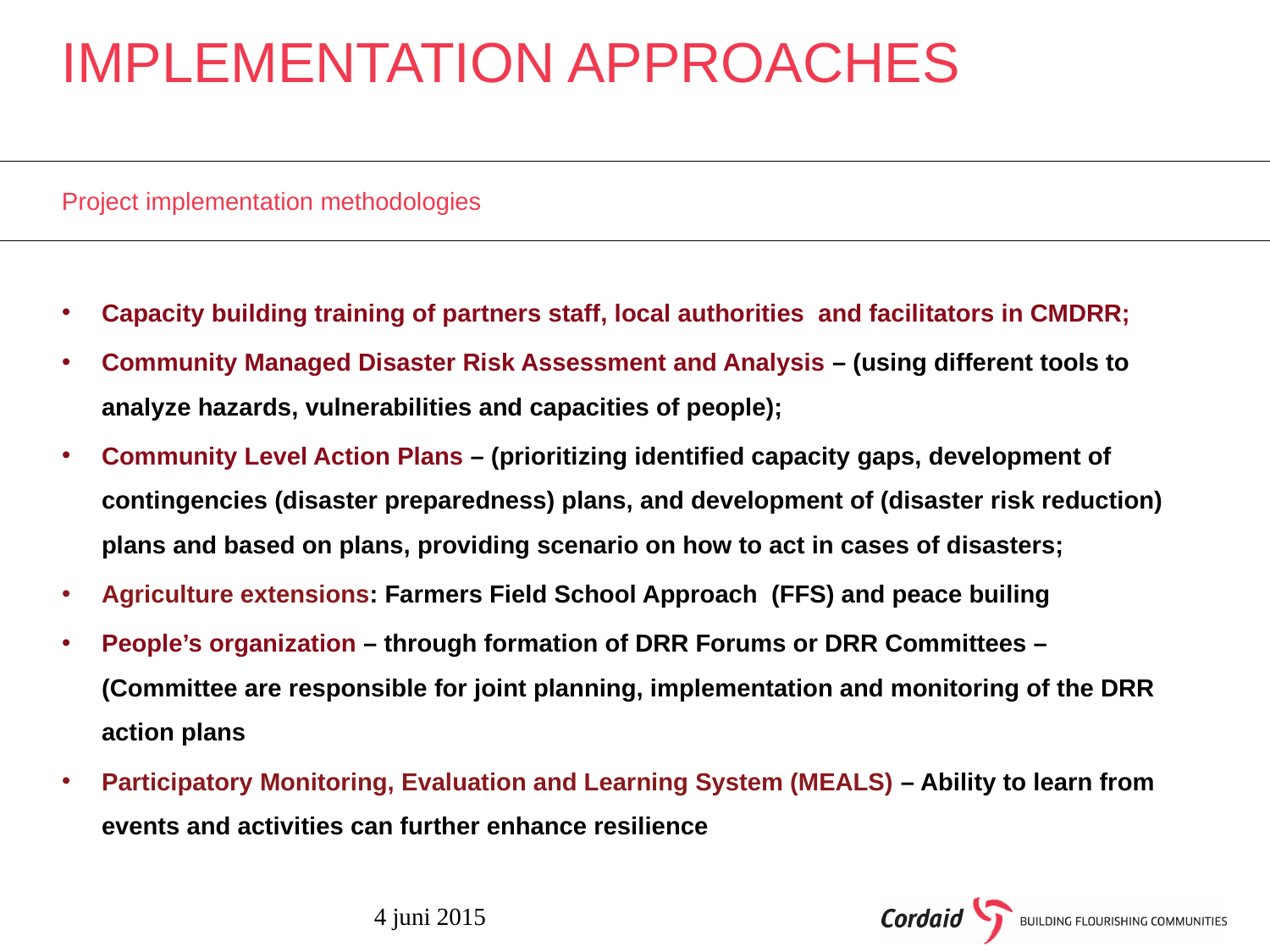

# Implementation approaches
Project implementation methodologies
Capacity building training of partners staff, local authorities  and facilitators in CMDRR;
Community Managed Disaster Risk Assessment and Analysis – (using different tools to analyze hazards, vulnerabilities and capacities of people);
Community Level Action Plans – (prioritizing identified capacity gaps, development of contingencies (disaster preparedness) plans, and development of (disaster risk reduction) plans and based on plans, providing scenario on how to act in cases of disasters;
Agriculture extensions: Farmers Field School Approach  (FFS) and peace builing
People’s organization – through formation of DRR Forums or DRR Committees – (Committee are responsible for joint planning, implementation and monitoring of the DRR action plans
Participatory Monitoring, Evaluation and Learning System (MEALS) – Ability to learn from events and activities can further enhance resilience
4 juni 2015